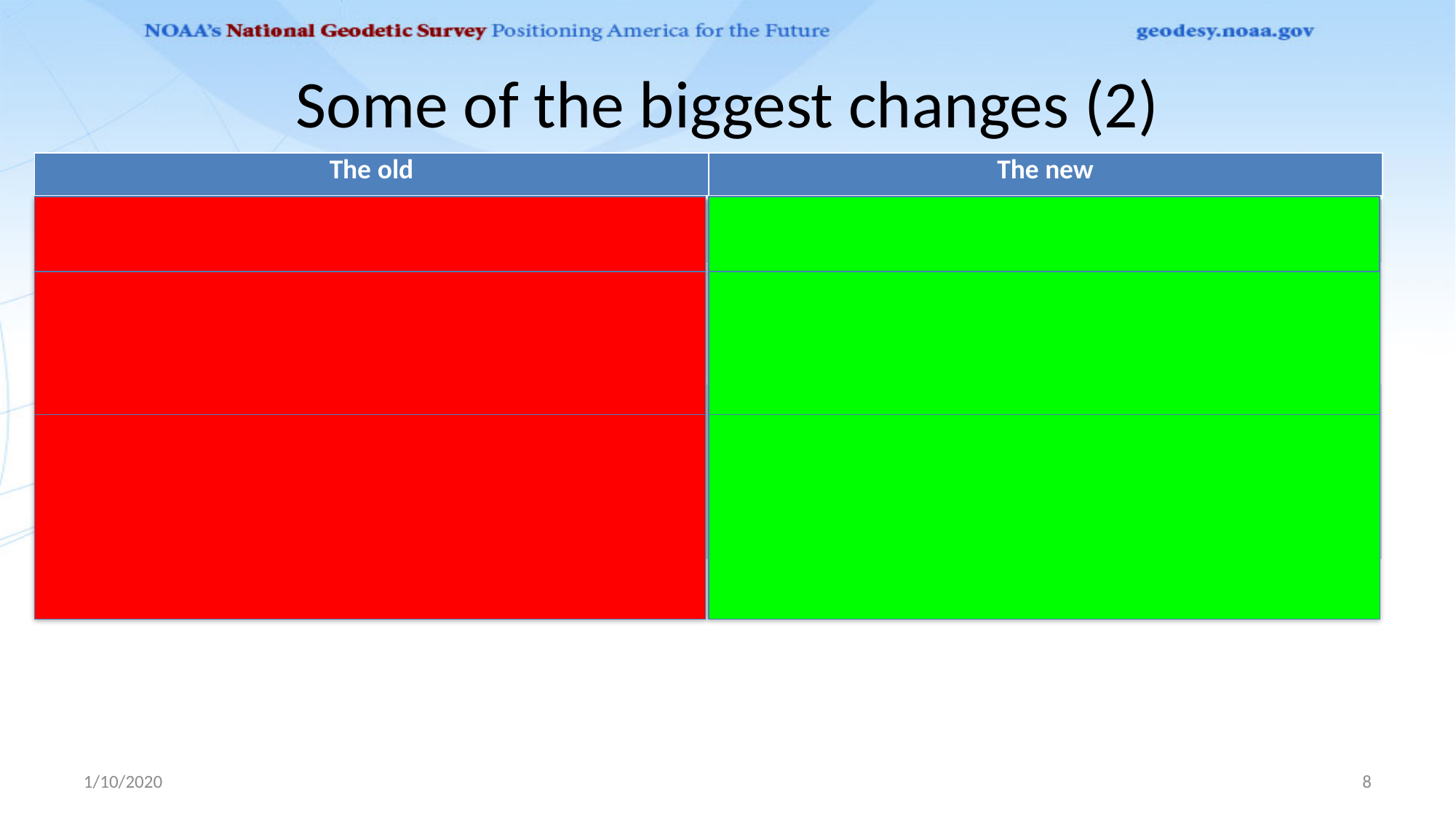

# Some of the biggest changes (2)
| The old | The new |
| --- | --- |
| Adjusting data in an NGS defined frame | Adjusting data in the ITRF, and then rotating into four NGS defined frames |
| Assigning a coordinate to a point based upon decades of measurements, without accounting for vertical movements or considering that leveling and GNSS both inform the heights of points | Assigning coordinates to points at every epoch it has ever been surveyed by any kind of instrument, then using those time-dependent coordinates to estimate snapshots of the entire NSRS every 5 years, starting in 2020.00 |
| Adjusting measurements to passive control | OPUS will allow users to perform adjustments any way they wish, but that adjustment won’t go into the database. Rather, NGS will ingest their raw measurements in house, combine it with other surveys performed at the same time, and will adjust all that data solely to active control to become part of the NSRS |

1/10/2020
8